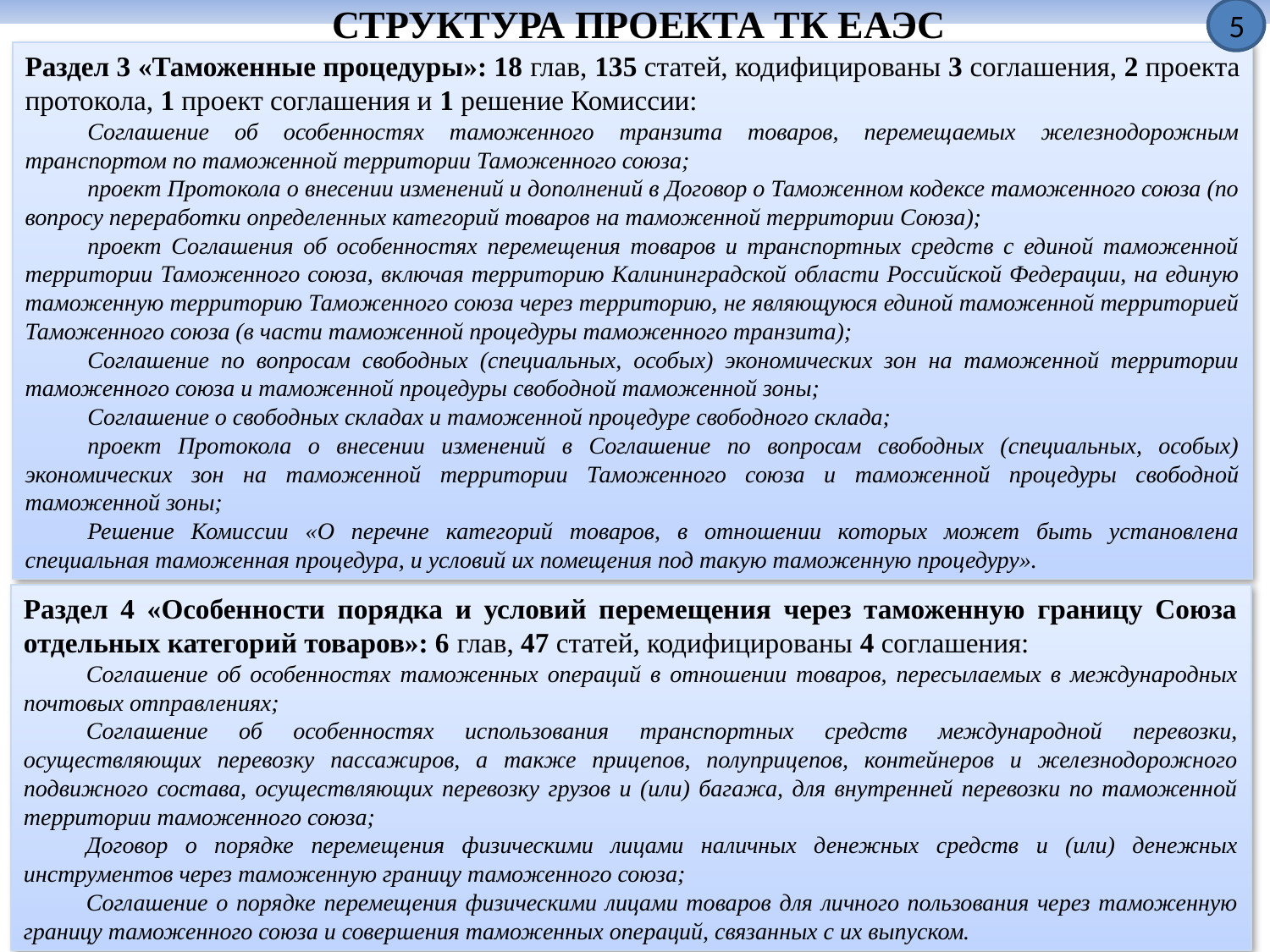

5
СТРУКТУРА ПРОЕКТА ТК ЕАЭС
Раздел 3 «Таможенные процедуры»: 18 глав, 135 статей, кодифицированы 3 соглашения, 2 проекта протокола, 1 проект соглашения и 1 решение Комиссии:
Соглашение об особенностях таможенного транзита товаров, перемещаемых железнодорожным транспортом по таможенной территории Таможенного союза;
проект Протокола о внесении изменений и дополнений в Договор о Таможенном кодексе таможенного союза (по вопросу переработки определенных категорий товаров на таможенной территории Союза);
проект Соглашения об особенностях перемещения товаров и транспортных средств с единой таможенной территории Таможенного союза, включая территорию Калининградской области Российской Федерации, на единую таможенную территорию Таможенного союза через территорию, не являющуюся единой таможенной территорией Таможенного союза (в части таможенной процедуры таможенного транзита);
Соглашение по вопросам свободных (специальных, особых) экономических зон на таможенной территории таможенного союза и таможенной процедуры свободной таможенной зоны;
Соглашение о свободных складах и таможенной процедуре свободного склада;
проект Протокола о внесении изменений в Соглашение по вопросам свободных (специальных, особых) экономических зон на таможенной территории Таможенного союза и таможенной процедуры свободной таможенной зоны;
Решение Комиссии «О перечне категорий товаров, в отношении которых может быть установлена специальная таможенная процедура, и условий их помещения под такую таможенную процедуру».
Раздел 4 «Особенности порядка и условий перемещения через таможенную границу Союза отдельных категорий товаров»: 6 глав, 47 статей, кодифицированы 4 соглашения:
Соглашение об особенностях таможенных операций в отношении товаров, пересылаемых в международных почтовых отправлениях;
Соглашение об особенностях использования транспортных средств международной перевозки, осуществляющих перевозку пассажиров, а также прицепов, полуприцепов, контейнеров и железнодорожного подвижного состава, осуществляющих перевозку грузов и (или) багажа, для внутренней перевозки по таможенной территории таможенного союза;
Договор о порядке перемещения физическими лицами наличных денежных средств и (или) денежных инструментов через таможенную границу таможенного союза;
Соглашение о порядке перемещения физическими лицами товаров для личного пользования через таможенную границу таможенного союза и совершения таможенных операций, связанных с их выпуском.